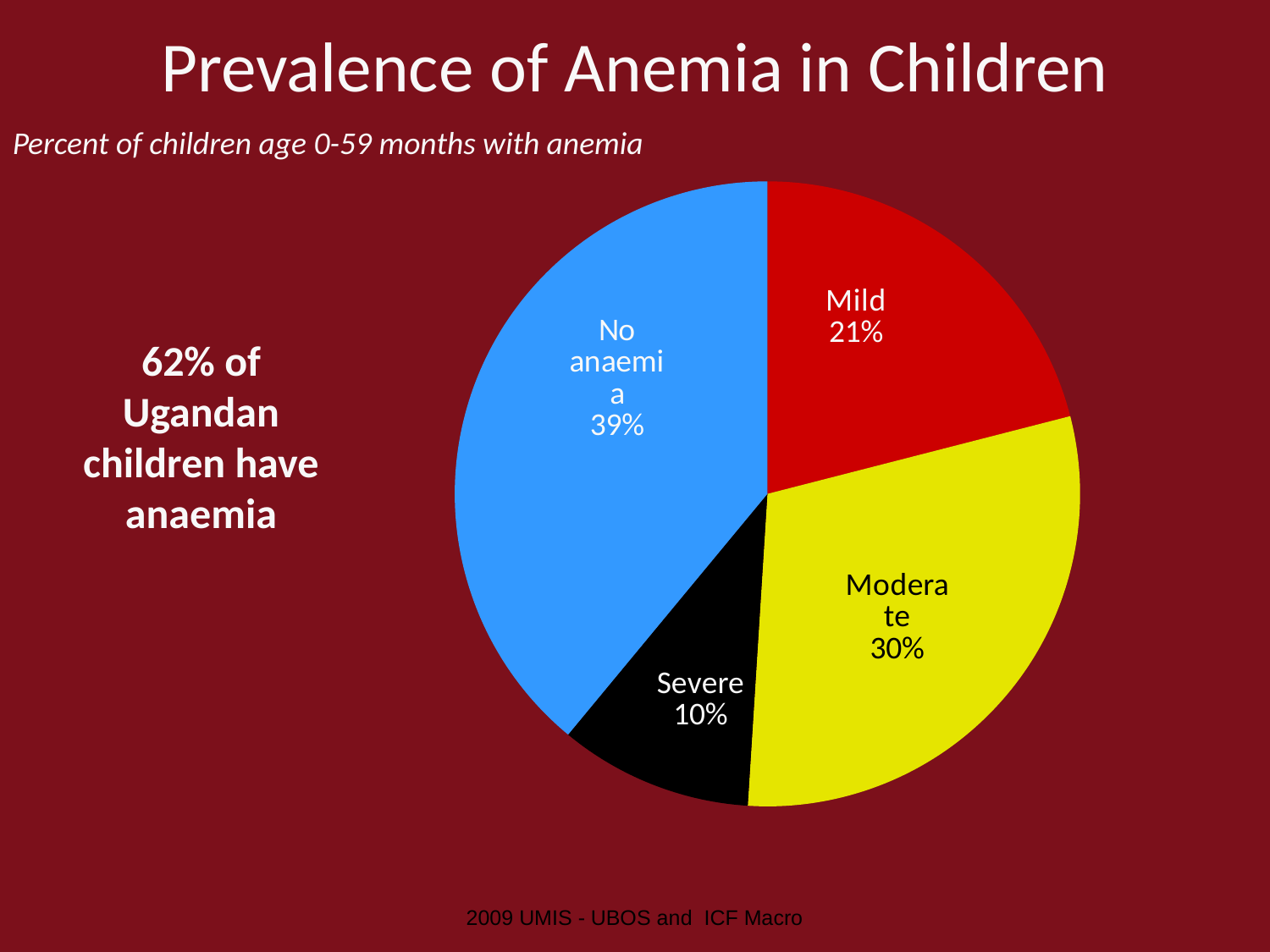

# Prevalence of Anemia in Children
Percent of children age 0-59 months with anemia

### Chart

| Category | Column1 |
|---|---|
| Mild | 21.0 |
| Moderate | 30.0 |
| Severe | 10.0 |
| No anaemia | 39.0 |
62% of Ugandan children have anaemia
2009 UMIS - UBOS and  ICF Macro